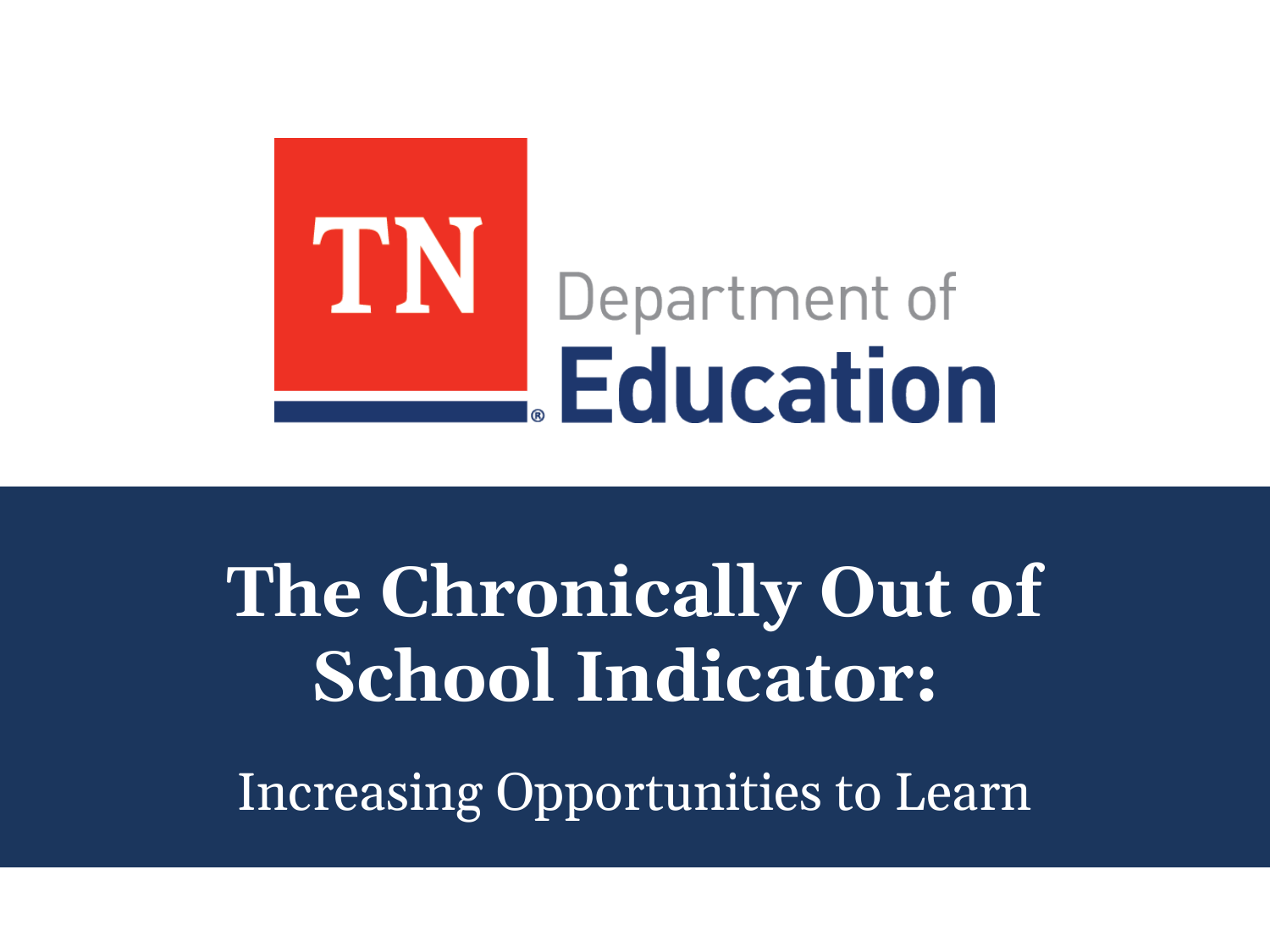

# The Chronically Out of School Indicator:
Increasing Opportunities to Learn